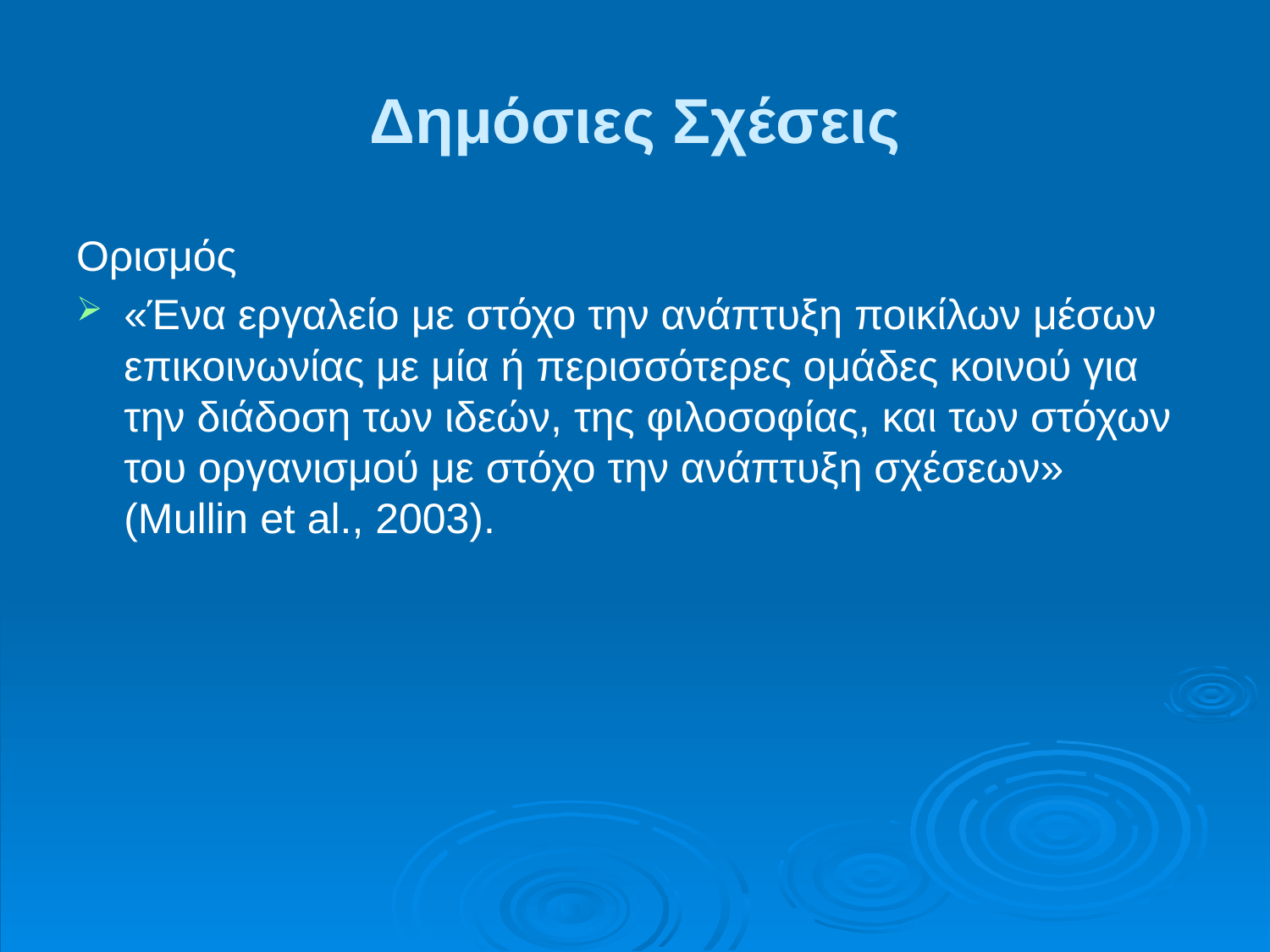

# Δημόσιες Σχέσεις
Ορισμός
«Ένα εργαλείο με στόχο την ανάπτυξη ποικίλων μέσων επικοινωνίας με μία ή περισσότερες ομάδες κοινού για την διάδοση των ιδεών, της φιλοσοφίας, και των στόχων του οργανισμού με στόχο την ανάπτυξη σχέσεων» (Mullin et al., 2003).